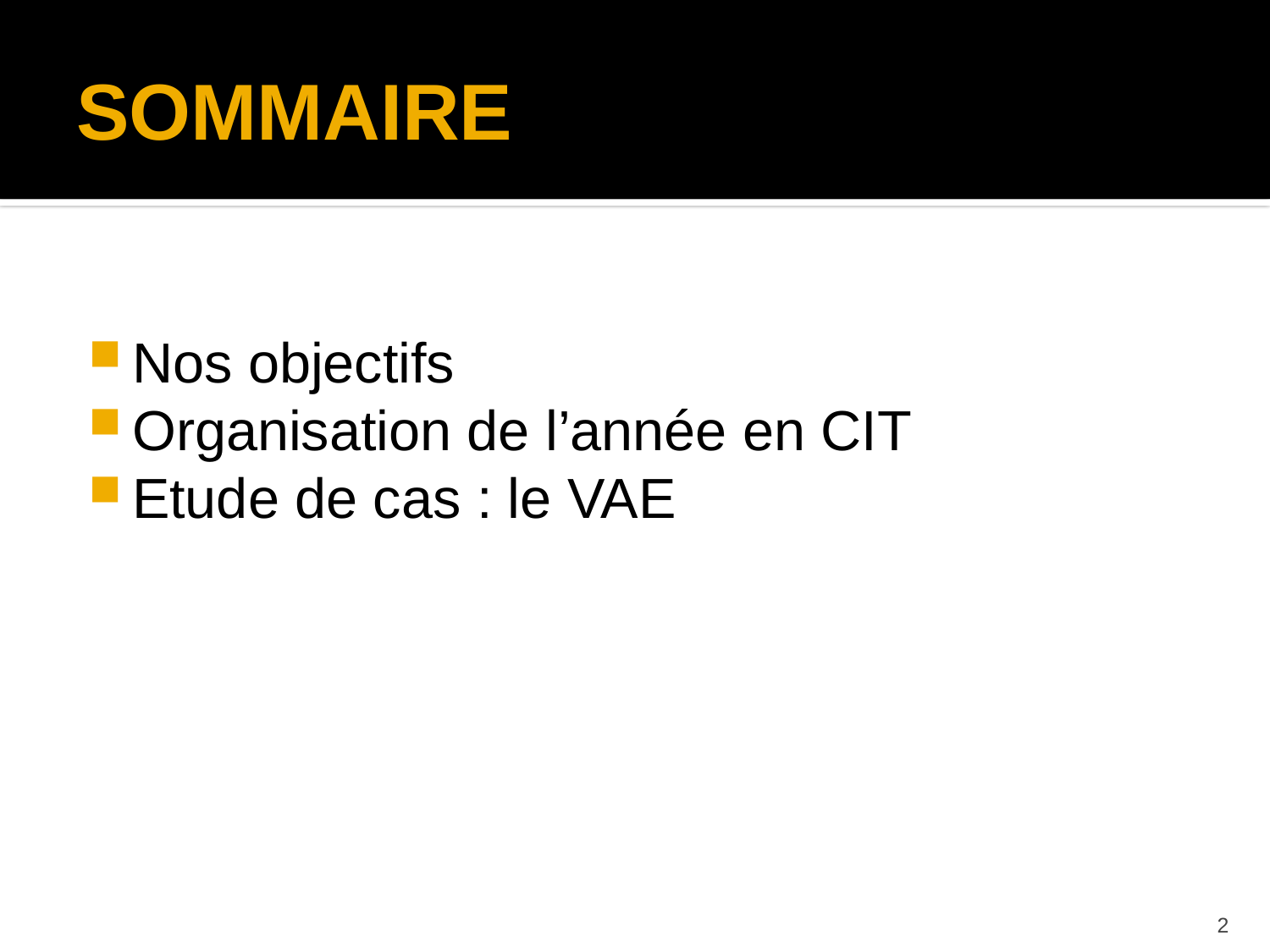

# SOMMAIRE

Nos objectifs
Organisation de l’année en CIT
Etude de cas : le VAE

2